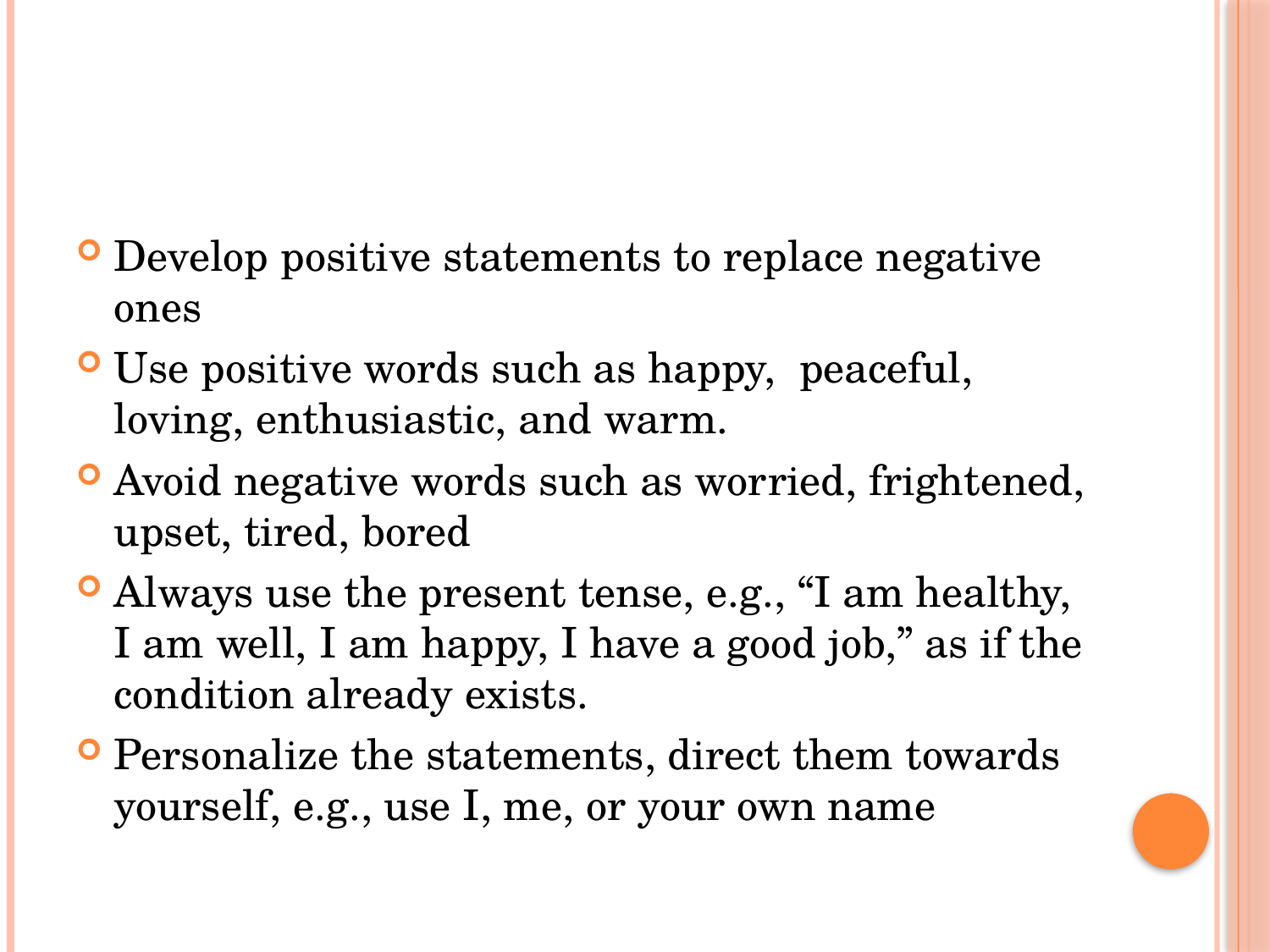

#
Develop positive statements to replace negative ones
Use positive words such as happy,  peaceful, loving, enthusiastic, and warm.
Avoid negative words such as worried, frightened, upset, tired, bored
Always use the present tense, e.g., “I am healthy, I am well, I am happy, I have a good job,” as if the condition already exists.
Personalize the statements, direct them towards yourself, e.g., use I, me, or your own name